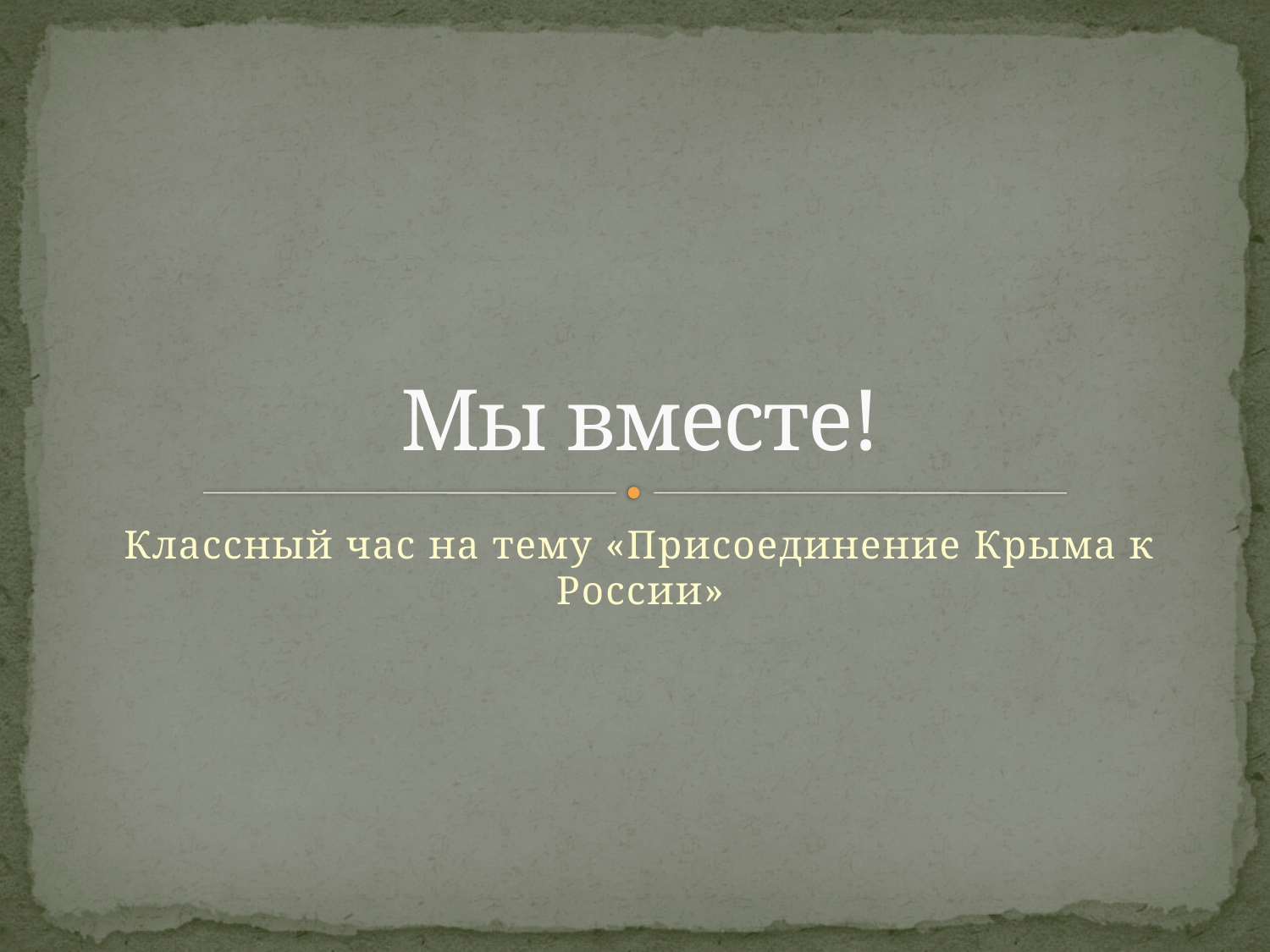

# Мы вместе!
Классный час на тему «Присоединение Крыма к России»